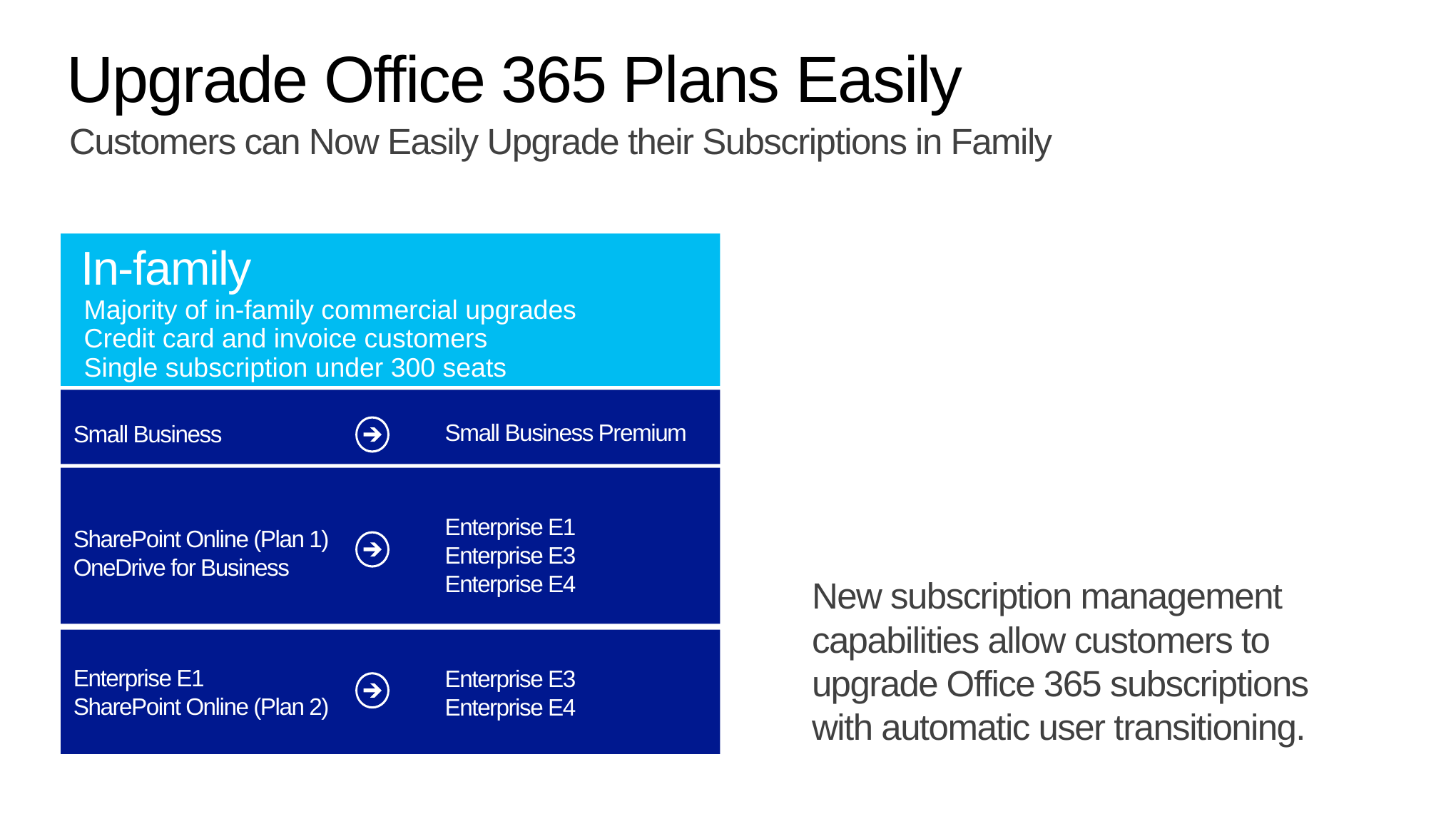

Upgrade Office 365 Plans Easily
  Customers can Now Easily Upgrade their Subscriptions in Family

In-family
Majority of in-family commercial upgrades
Credit card and invoice customers
Single subscription under 300 seats

Small Business Premium
Small Business

Enterprise E1
Enterprise E3
Enterprise E4
SharePoint Online (Plan 1)
OneDrive for Business

New subscription management capabilities allow customers to upgrade Office 365 subscriptions with automatic user transitioning.

Enterprise E1
SharePoint Online (Plan 2)
Enterprise E3
Enterprise E4